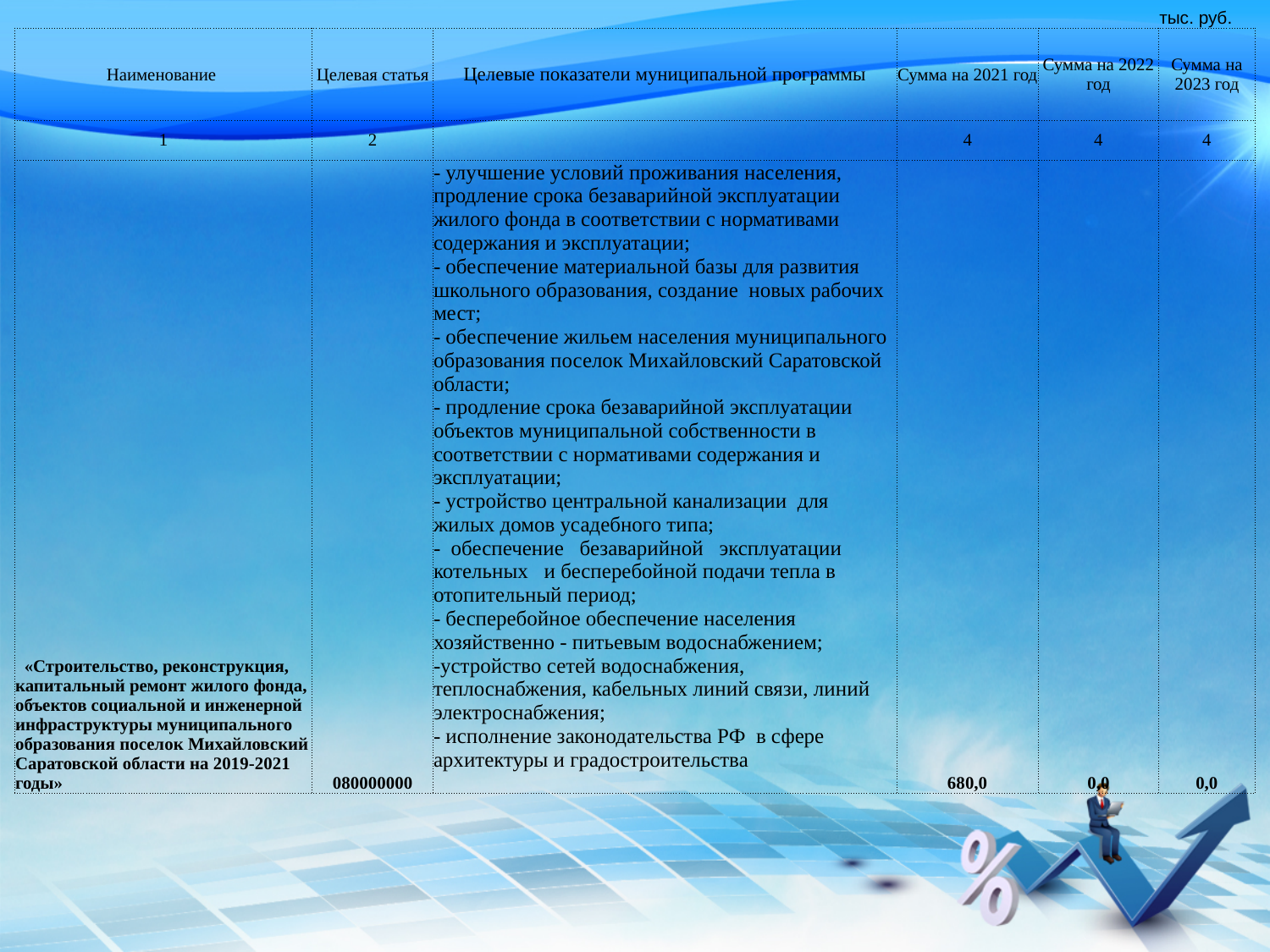

|  |  |  |  |  |  |
| --- | --- | --- | --- | --- | --- |
|  |  |  |  |  | тыс. руб. |
| Наименование | Целевая статья | Целевые показатели муниципальной программы | Сумма на 2021 год | Сумма на 2022 год | Сумма на 2023 год |
| 1 | 2 |  | 4 | 4 | 4 |
| «Строительство, реконструкция, капитальный ремонт жилого фонда, объектов социальной и инженерной инфраструктуры муниципального образования поселок Михайловский Саратовской области на 2019-2021 годы» | 080000000 | - улучшение условий проживания населения, продление срока безаварийной эксплуатации жилого фонда в соответствии с нормативами содержания и эксплуатации; - обеспечение материальной базы для развития школьного образования, создание новых рабочих мест; - обеспечение жильем населения муниципального образования поселок Михайловский Саратовской области; - продление срока безаварийной эксплуатации объектов муниципальной собственности в соответствии с нормативами содержания и эксплуатации; - устройство центральной канализации для жилых домов усадебного типа; - обеспечение безаварийной эксплуатации котельных и бесперебойной подачи тепла в отопительный период; - бесперебойное обеспечение населения хозяйственно - питьевым водоснабжением; -устройство сетей водоснабжения, теплоснабжения, кабельных линий связи, линий электроснабжения; - исполнение законодательства РФ в сфере архитектуры и градостроительства | 680,0 | 0,0 | 0,0 |